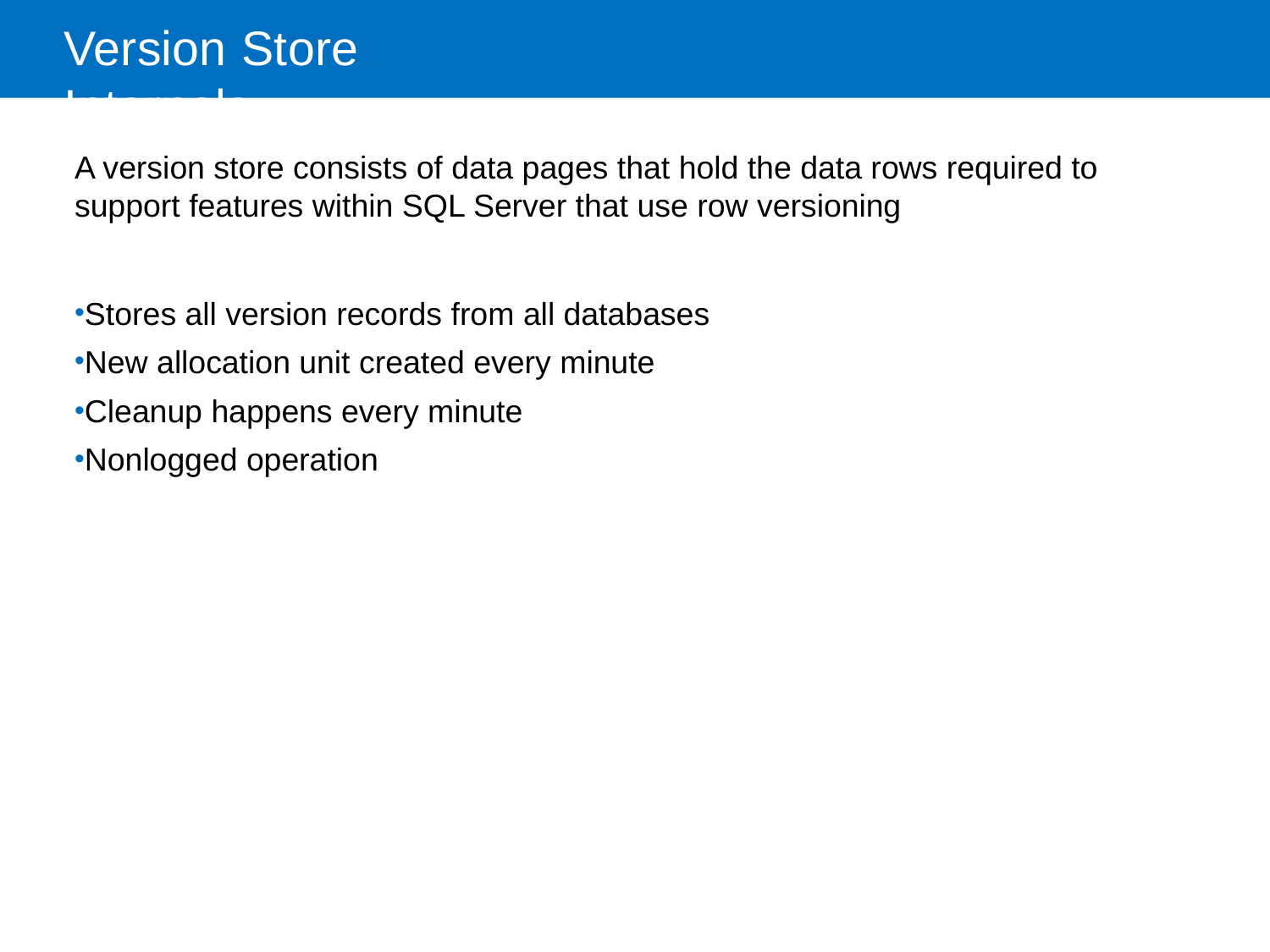

# Version Store Internals
A version store consists of data pages that hold the data rows required to support features within SQL Server that use row versioning

Stores all version records from all databases
New allocation unit created every minute
Cleanup happens every minute
Nonlogged operation